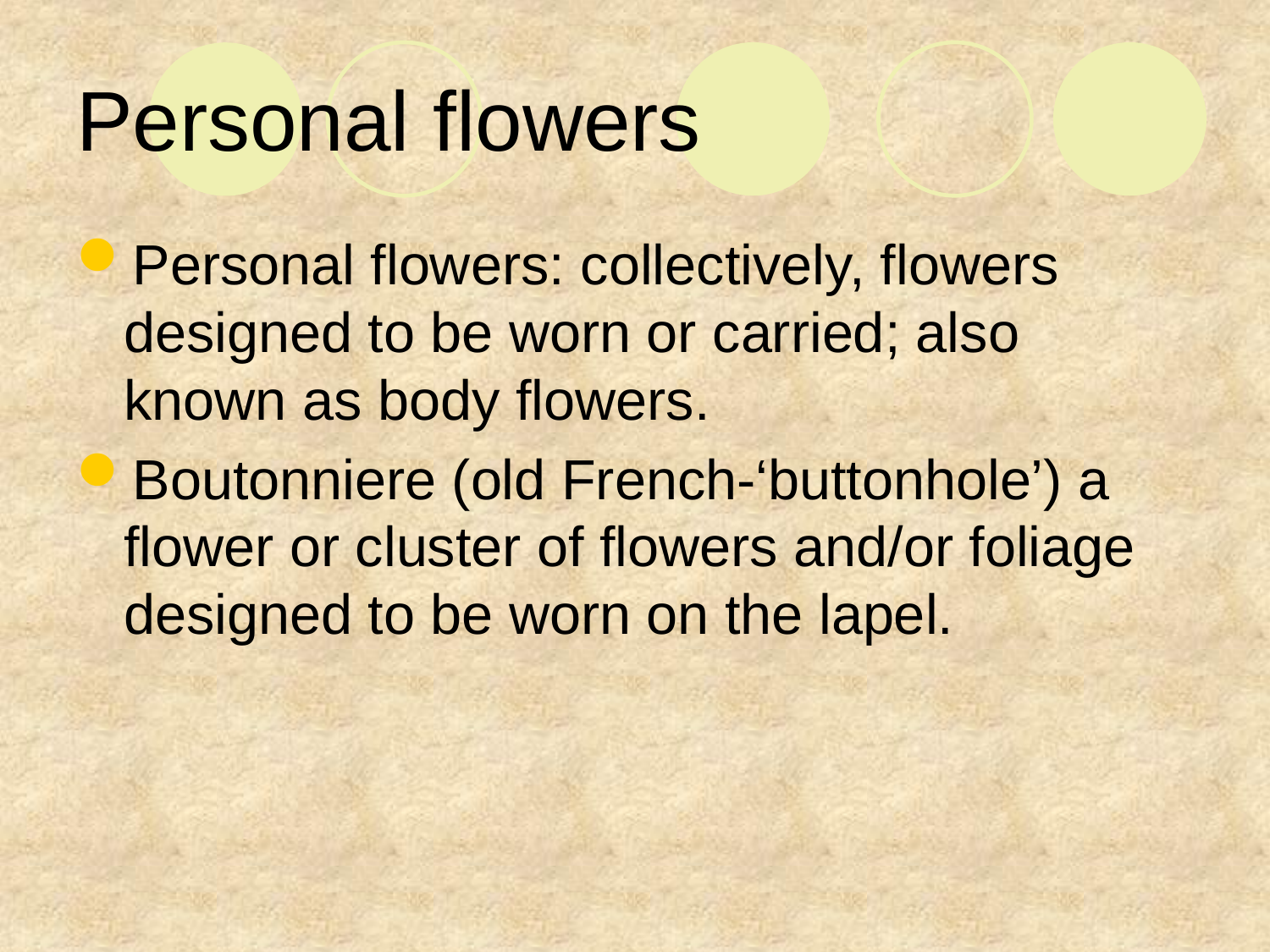

# Personal flowers
Personal flowers: collectively, flowers designed to be worn or carried; also known as body flowers.
Boutonniere (old French-‘buttonhole’) a flower or cluster of flowers and/or foliage designed to be worn on the lapel.